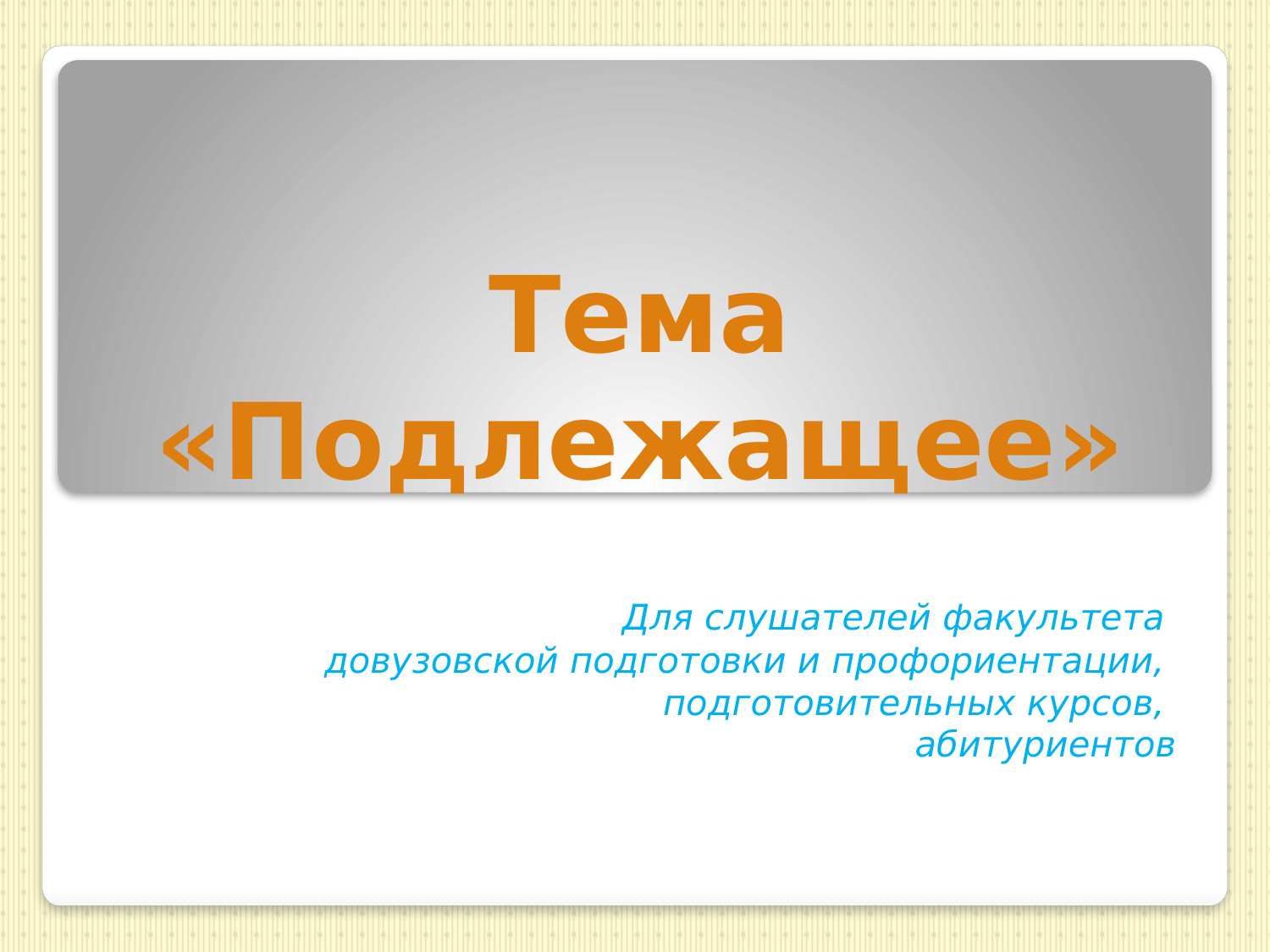

# Тема «Подлежащее»
Для слушателей факультета
довузовской подготовки и профориентации,
подготовительных курсов,
абитуриентов